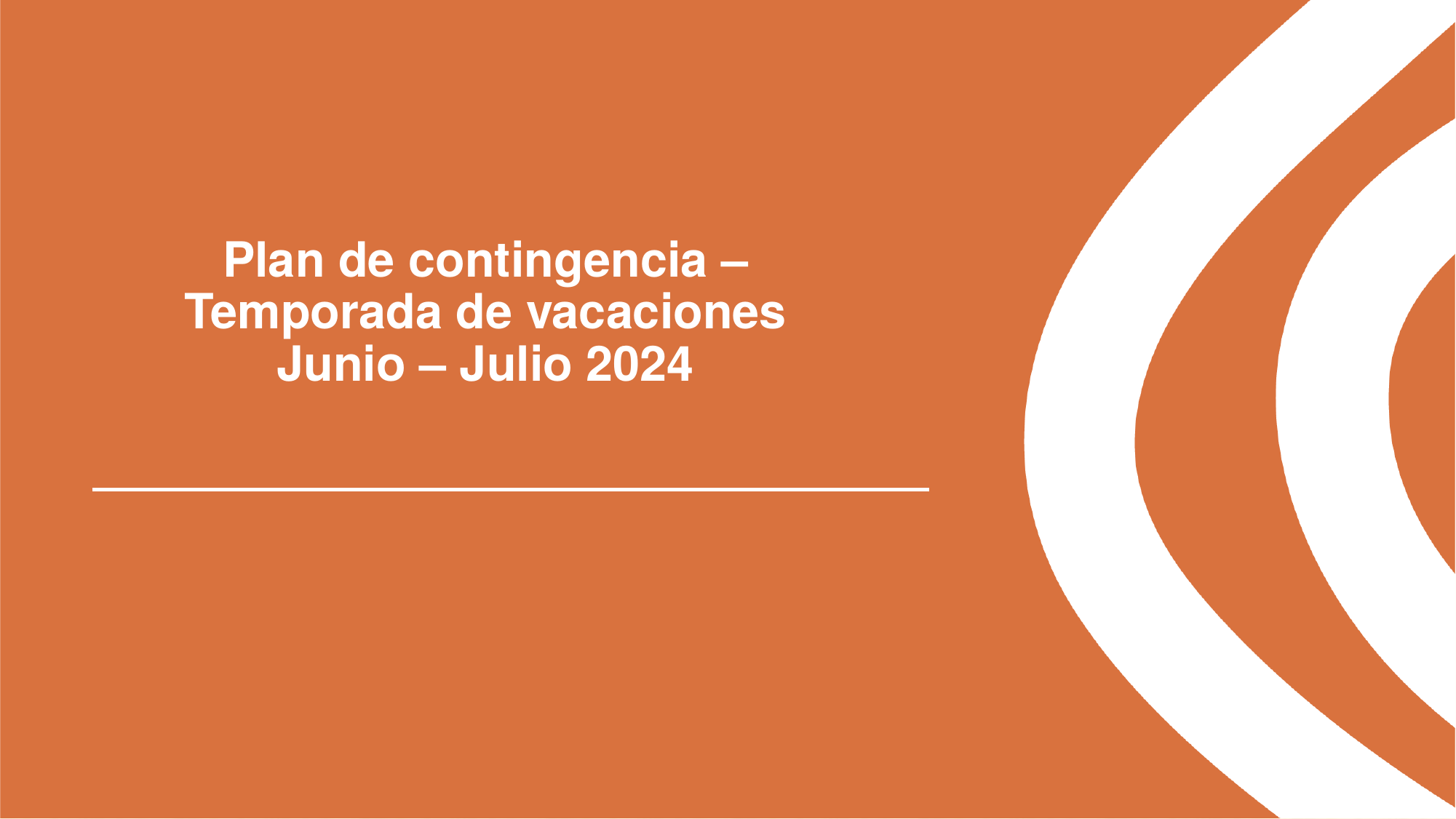

Plan de contingencia –
Temporada de vacaciones
Junio – Julio 2024